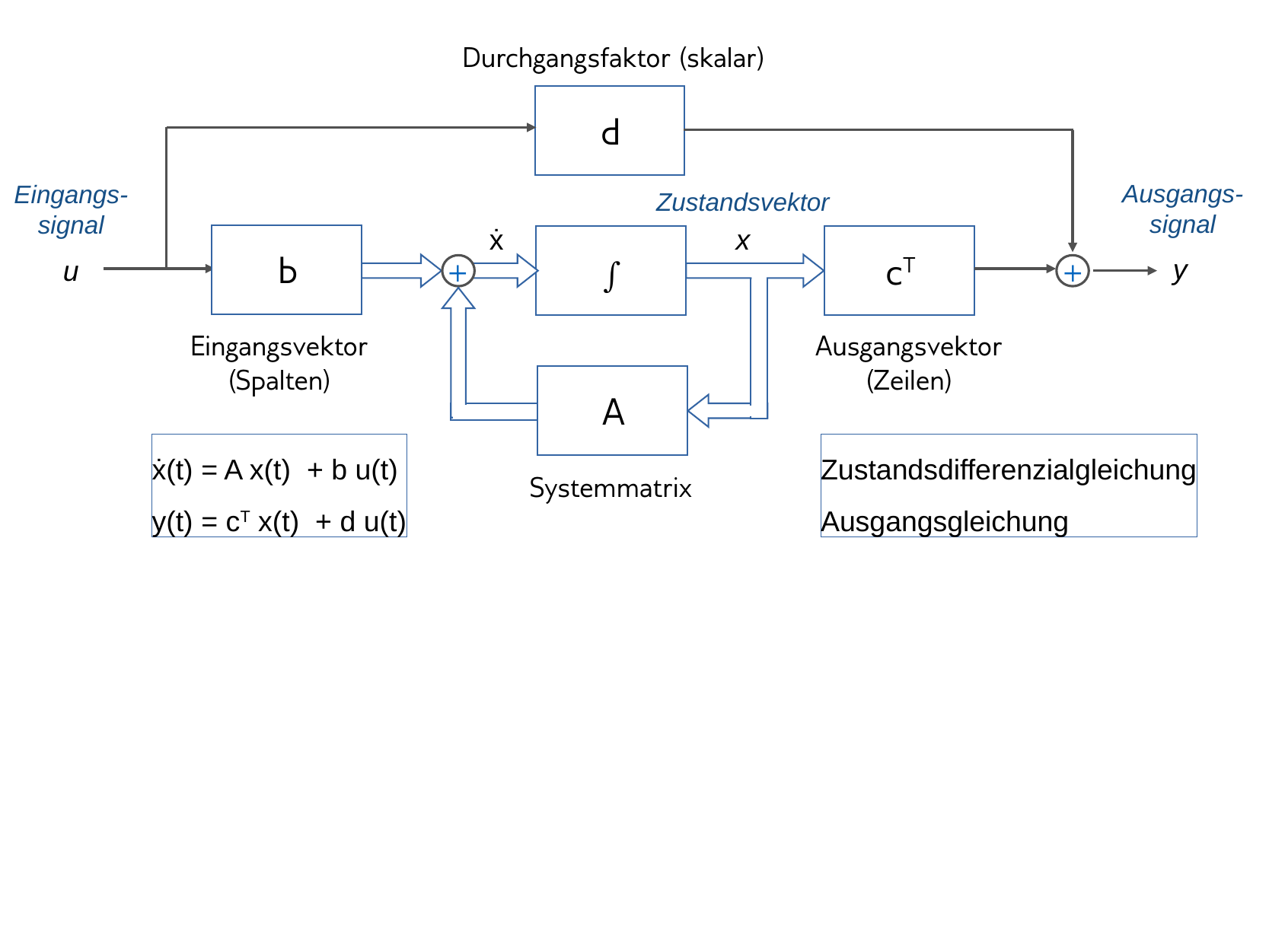

Durchgangsfaktor (skalar)

d

Ausgangs-signal
Eingangs-signal
Zustandsvektor
ẋ
x

∫
b
cT
y
+
+
u

Eingangsvektor
(Spalten)
Ausgangsvektor
(Zeilen)

A

ẋ(t) = A x(t)  + b u(t)
y(t) = cT x(t)  + d u(t)
Zustandsdifferenzialgleichung
Ausgangsgleichung
Systemmatrix